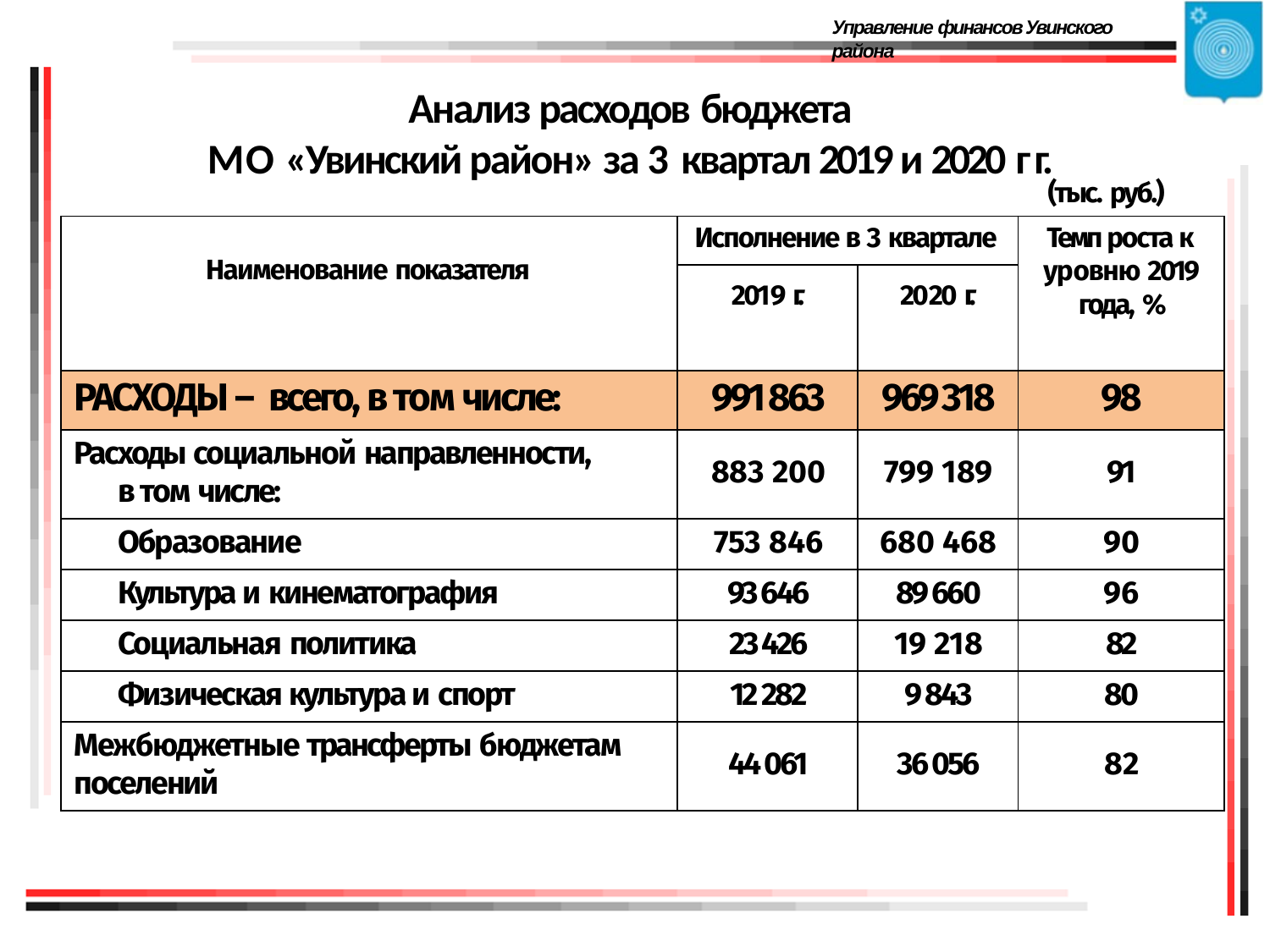

Управление финансов Увинского района

# Анализ расходов бюджета
МО «Увинский район» за 3  квартал 2019 и 2020 г  г.

(тыс. руб.)
| Наименование показателя | Исполнение в 3 квартале |  | Темп роста к уровню 2019 года, % |
| --- | --- | --- | --- |
|  | 2019 г. | 2020 г. |  |
| РАСХОДЫ – всего, в том числе: | 991 863 | 969 318 | 98 |
| Расходы социальной направленности, в том числе: | 883 200 | 799 189 | 91 |
| Образование | 753 846 | 680 468 | 90 |
| Культура и кинематография | 93 646 | 89 660 | 96 |
| Социальная политика | 23 426 | 19 218 | 82 |
| Физическая культура и спорт | 12 282 | 9 843 | 80 |
| Межбюджетные трансферты бюджетам поселений | 44 061 | 36 056 | 82 |